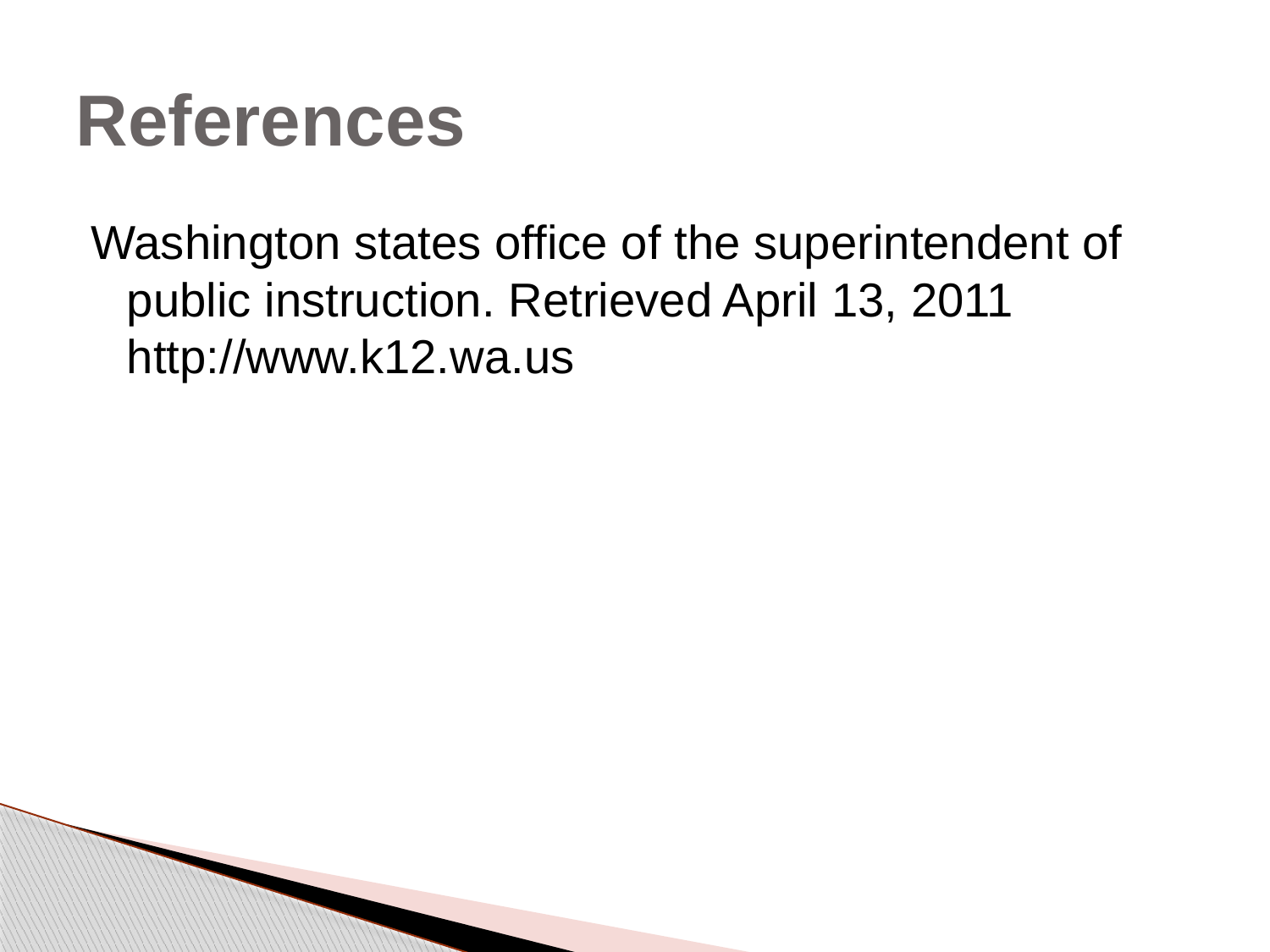

# References
Washington states office of the superintendent of public instruction. Retrieved April 13, 2011 http://www.k12.wa.us